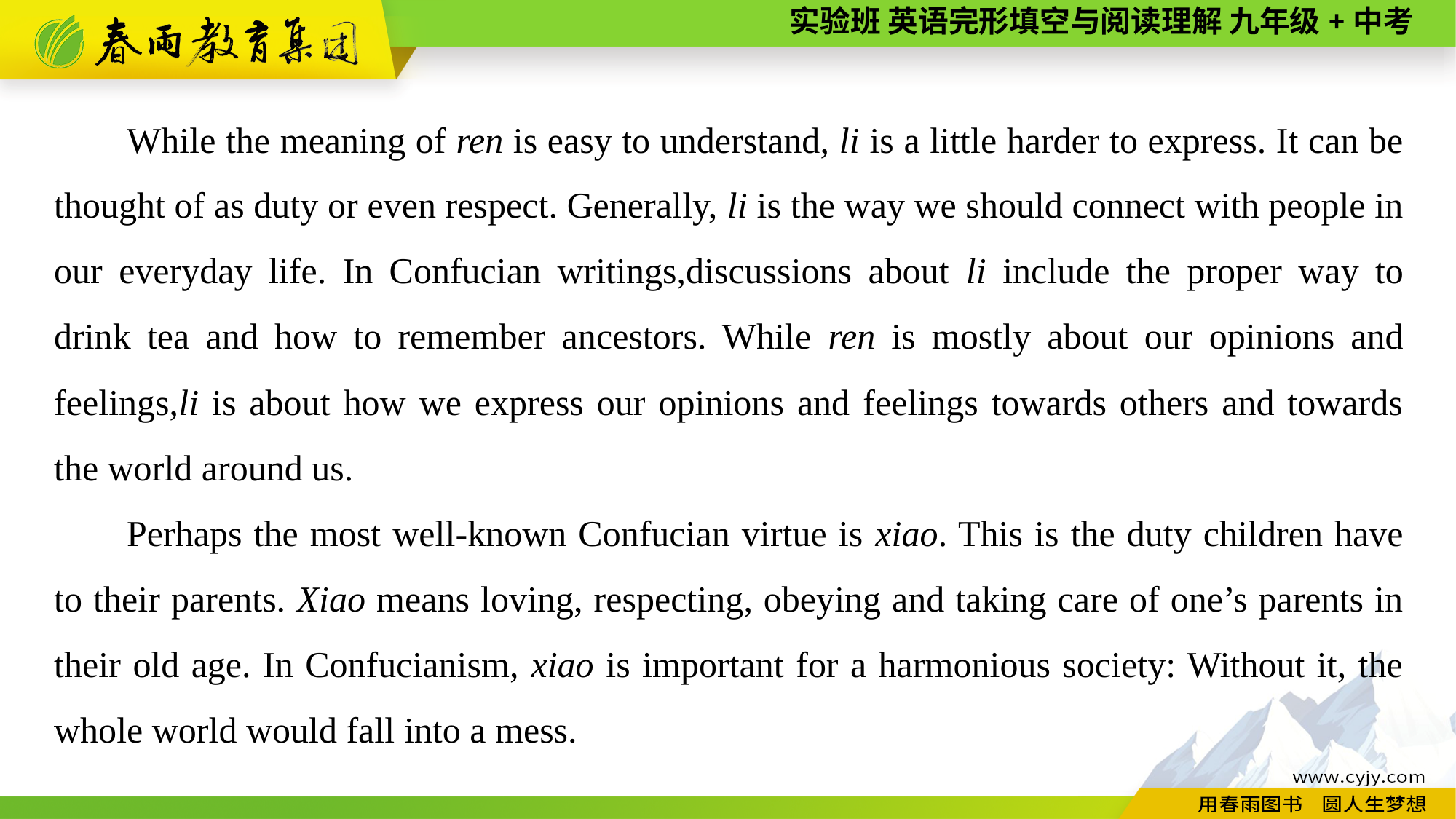

While the meaning of ren is easy to understand, li is a little harder to express. It can be thought of as duty or even respect. Generally, li is the way we should connect with people in our everyday life. In Confucian writings,discussions about li include the proper way to drink tea and how to remember ancestors. While ren is mostly about our opinions and feelings,li is about how we express our opinions and feelings towards others and towards the world around us.
Perhaps the most well-known Confucian virtue is xiao. This is the duty children have to their parents. Xiao means loving, respecting, obeying and taking care of one’s parents in their old age. In Confucianism, xiao is important for a harmonious society: Without it, the whole world would fall into a mess.